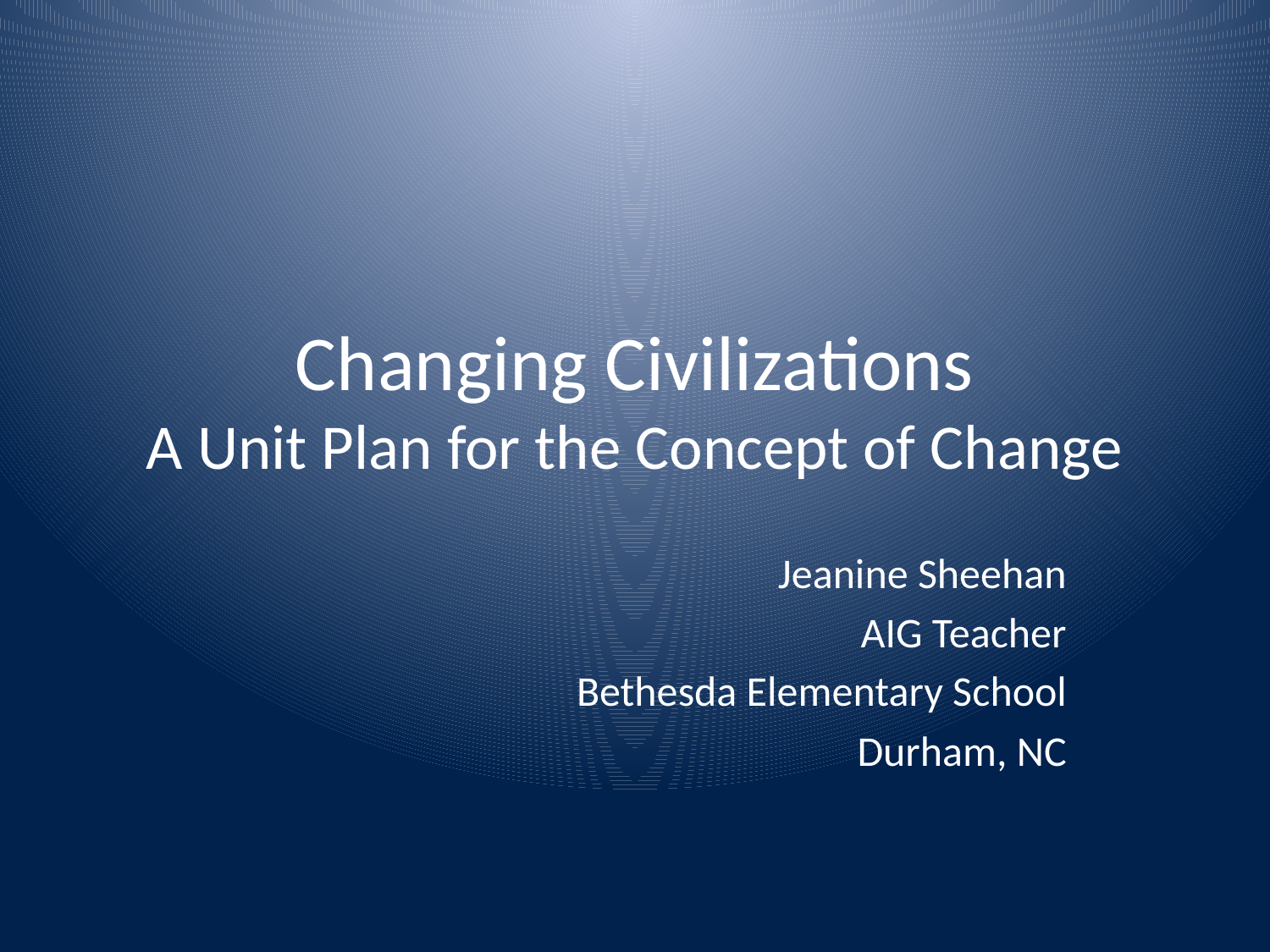

# Changing Civilizations A Unit Plan for the Concept of Change
Jeanine Sheehan
AIG Teacher
Bethesda Elementary School
Durham, NC